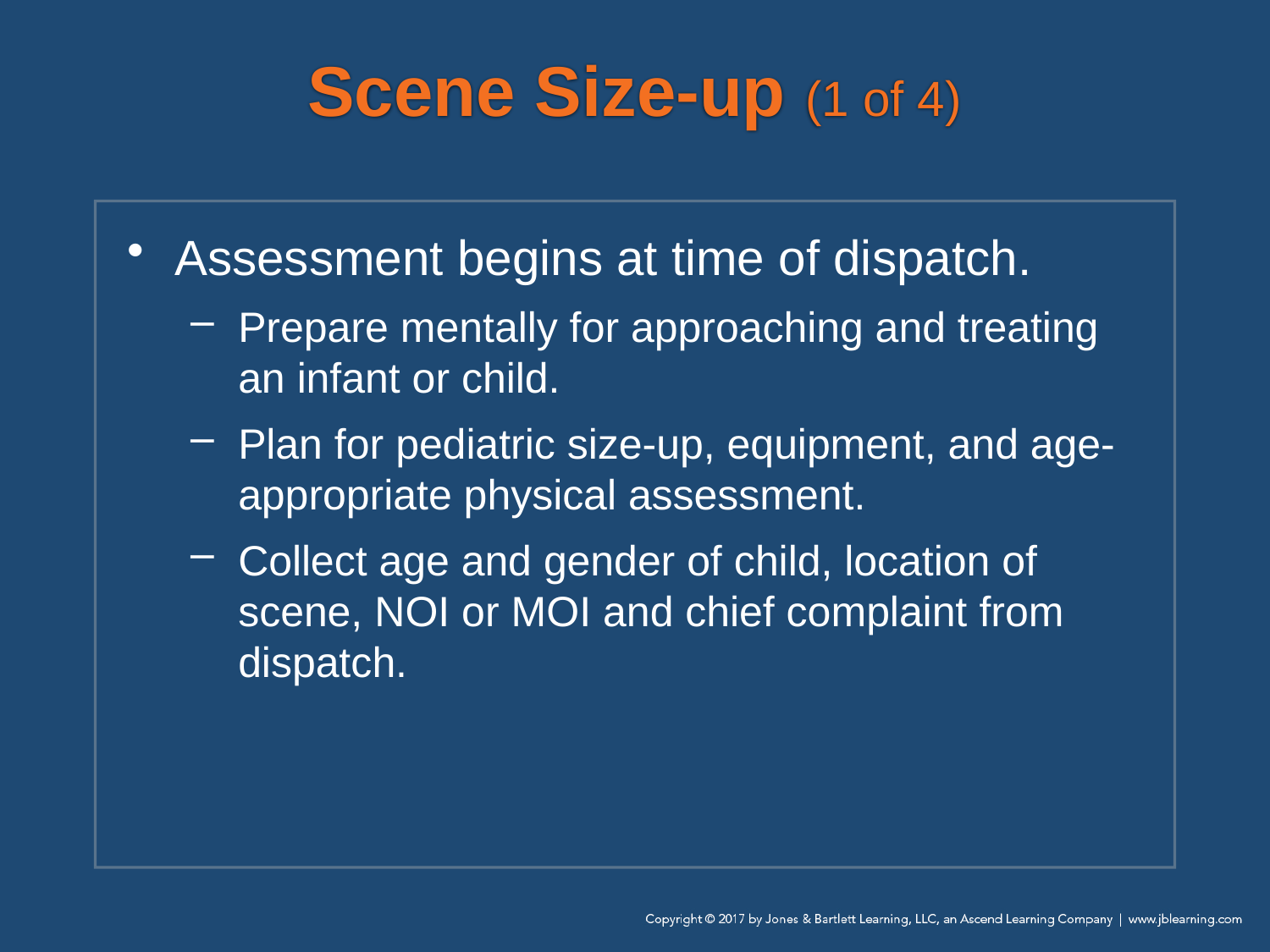

# Scene Size-up (1 of 4)
Assessment begins at time of dispatch.
Prepare mentally for approaching and treating an infant or child.
Plan for pediatric size-up, equipment, and age-appropriate physical assessment.
Collect age and gender of child, location of scene, NOI or MOI and chief complaint from dispatch.